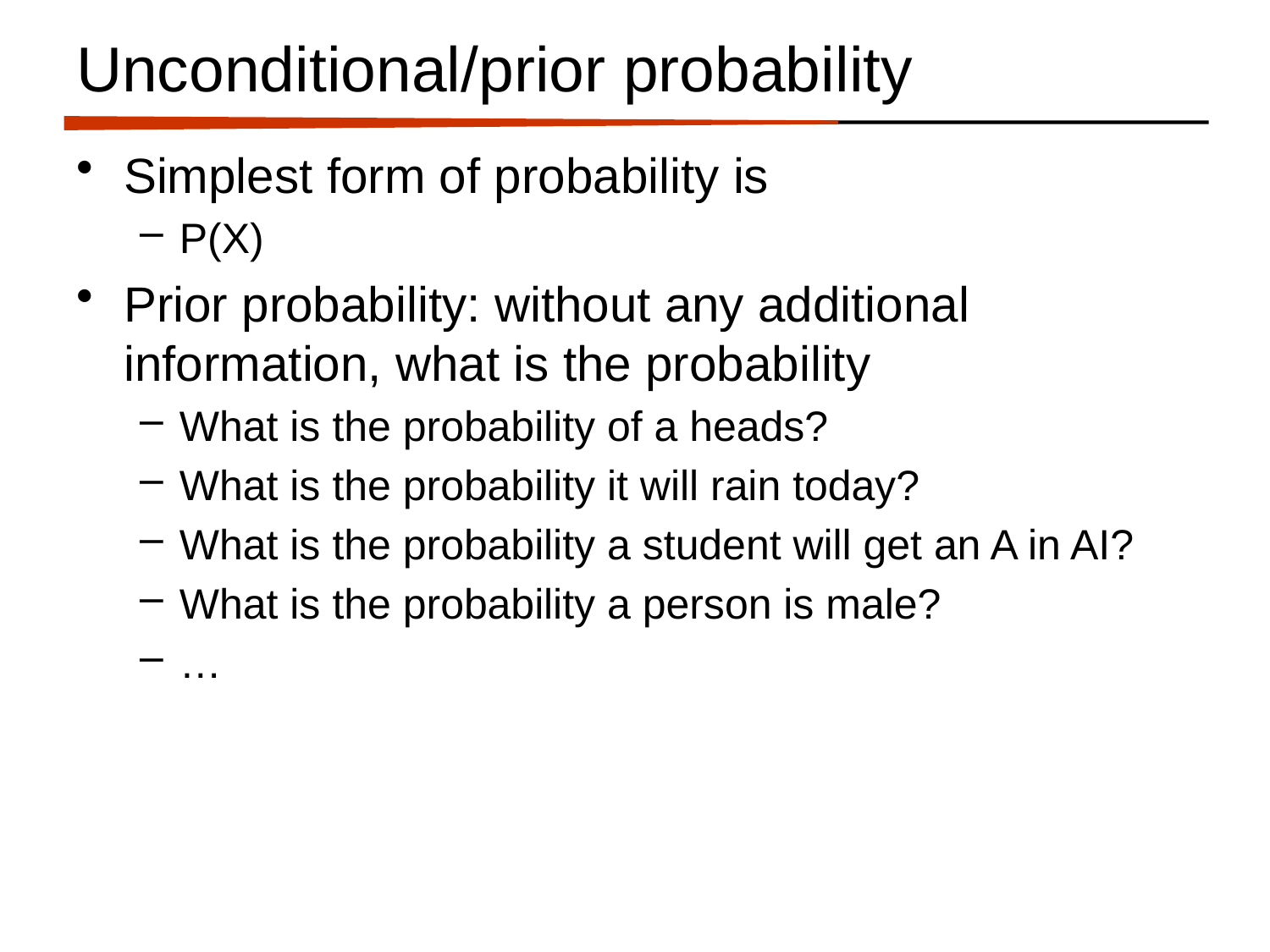

# Unconditional/prior probability
Simplest form of probability is
P(X)
Prior probability: without any additional information, what is the probability
What is the probability of a heads?
What is the probability it will rain today?
What is the probability a student will get an A in AI?
What is the probability a person is male?
…